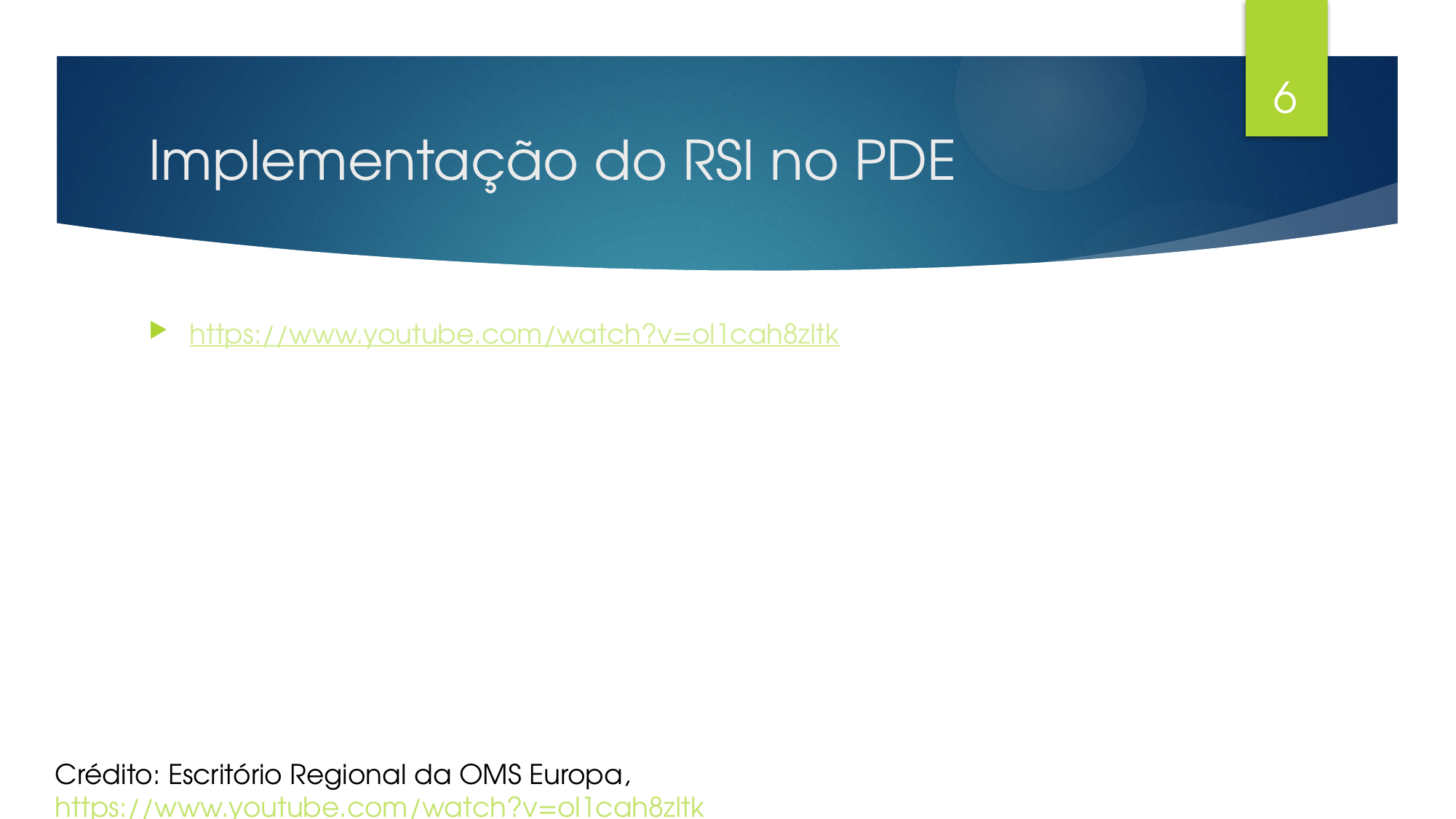

6
# Implementação do RSI no PDE
https://www.youtube.com/watch?v=ol1cah8zItk

Crédito: Escritório Regional da OMS Europa, https://www.youtube.com/watch?v=ol1cah8zItk